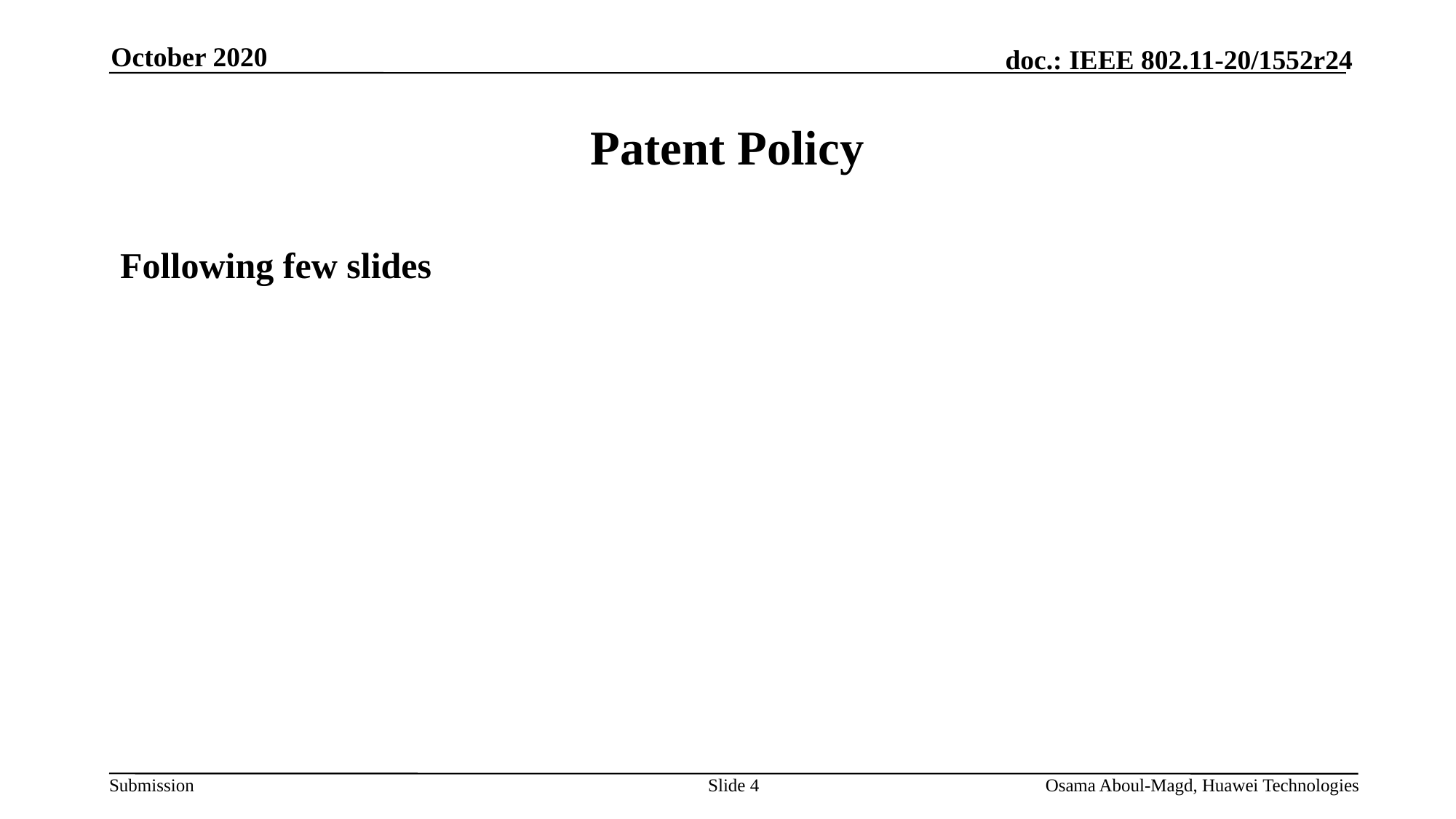

October 2020
# Patent Policy
Following few slides
Slide 4
Osama Aboul-Magd, Huawei Technologies